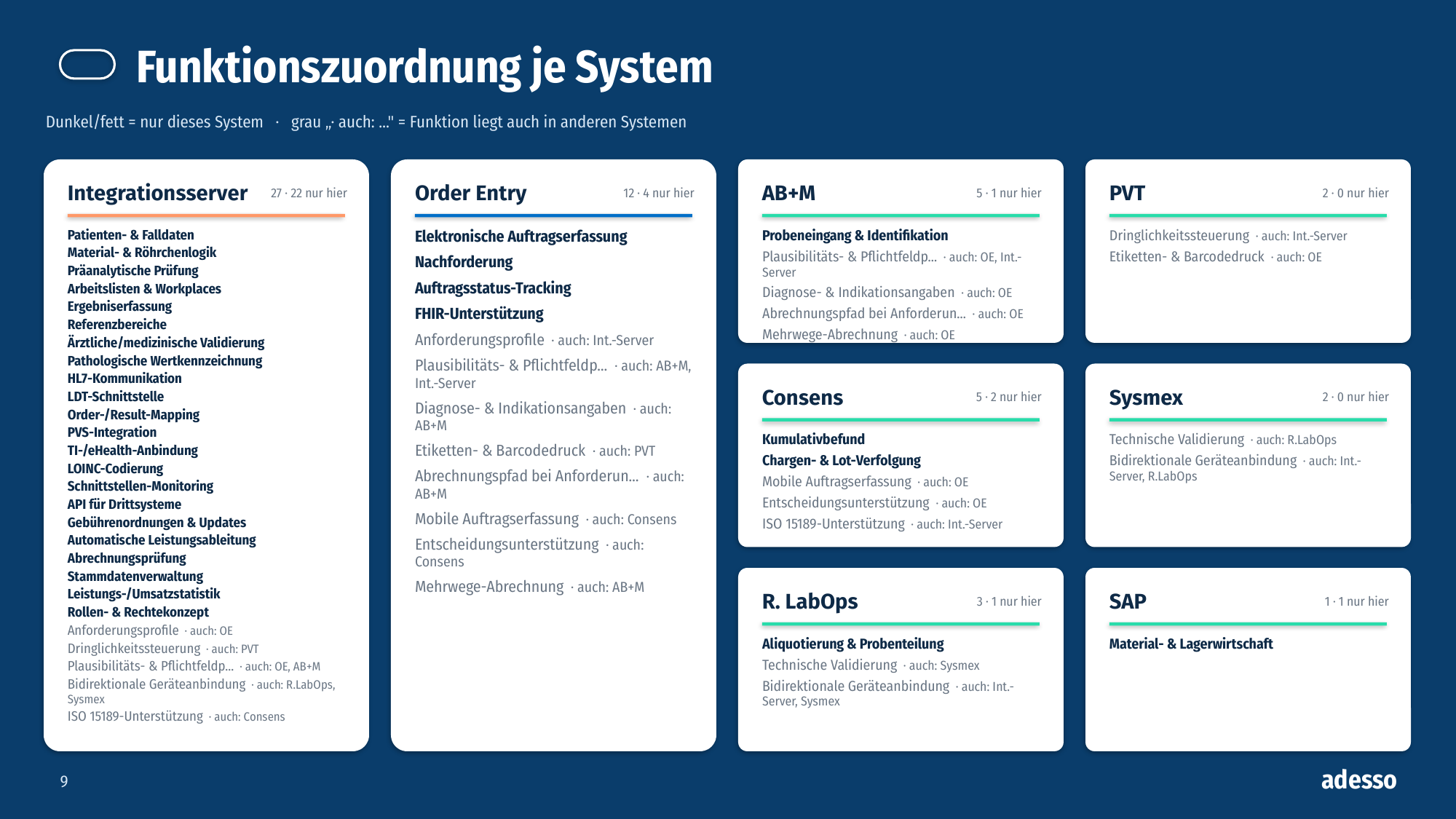

Funktionszuordnung je System

Dunkel/fett = nur dieses System   ·   grau „· auch: …" = Funktion liegt auch in anderen Systemen

Integrationsserver
Order Entry
AB+M
PVT
27 · 22 nur hier
12 · 4 nur hier
5 · 1 nur hier
2 · 0 nur hier

Patienten- & Falldaten
Material- & Röhrchenlogik
Präanalytische Prüfung
Arbeitslisten & Workplaces
Ergebniserfassung
Referenzbereiche
Ärztliche/medizinische Validierung
Pathologische Wertkennzeichnung
HL7-Kommunikation
LDT-Schnittstelle
Order-/Result-Mapping
PVS-Integration
TI-/eHealth-Anbindung
LOINC-Codierung
Schnittstellen-Monitoring
API für Drittsysteme
Gebührenordnungen & Updates
Automatische Leistungsableitung
Abrechnungsprüfung
Stammdatenverwaltung
Leistungs-/Umsatzstatistik
Rollen- & Rechtekonzept
Anforderungsprofile  · auch: OE
Dringlichkeitssteuerung  · auch: PVT
Plausibilitäts- & Pflichtfeldp…  · auch: OE, AB+M
Bidirektionale Geräteanbindung  · auch: R.LabOps, Sysmex
ISO 15189-Unterstützung  · auch: Consens
Elektronische Auftragserfassung
Nachforderung
Auftragsstatus-Tracking
FHIR-Unterstützung
Anforderungsprofile  · auch: Int.-Server
Plausibilitäts- & Pflichtfeldp…  · auch: AB+M, Int.-Server
Diagnose- & Indikationsangaben  · auch: AB+M
Etiketten- & Barcodedruck  · auch: PVT
Abrechnungspfad bei Anforderun…  · auch: AB+M
Mobile Auftragserfassung  · auch: Consens
Entscheidungsunterstützung  · auch: Consens
Mehrwege-Abrechnung  · auch: AB+M
Probeneingang & Identifikation
Plausibilitäts- & Pflichtfeldp…  · auch: OE, Int.-Server
Diagnose- & Indikationsangaben  · auch: OE
Abrechnungspfad bei Anforderun…  · auch: OE
Mehrwege-Abrechnung  · auch: OE
Dringlichkeitssteuerung  · auch: Int.-Server
Etiketten- & Barcodedruck  · auch: OE

Consens
Sysmex
5 · 2 nur hier
2 · 0 nur hier

Kumulativbefund
Chargen- & Lot-Verfolgung
Mobile Auftragserfassung  · auch: OE
Entscheidungsunterstützung  · auch: OE
ISO 15189-Unterstützung  · auch: Int.-Server
Technische Validierung  · auch: R.LabOps
Bidirektionale Geräteanbindung  · auch: Int.-Server, R.LabOps

R. LabOps
SAP
3 · 1 nur hier
1 · 1 nur hier

Aliquotierung & Probenteilung
Technische Validierung  · auch: Sysmex
Bidirektionale Geräteanbindung  · auch: Int.-Server, Sysmex
Material- & Lagerwirtschaft
adesso
9